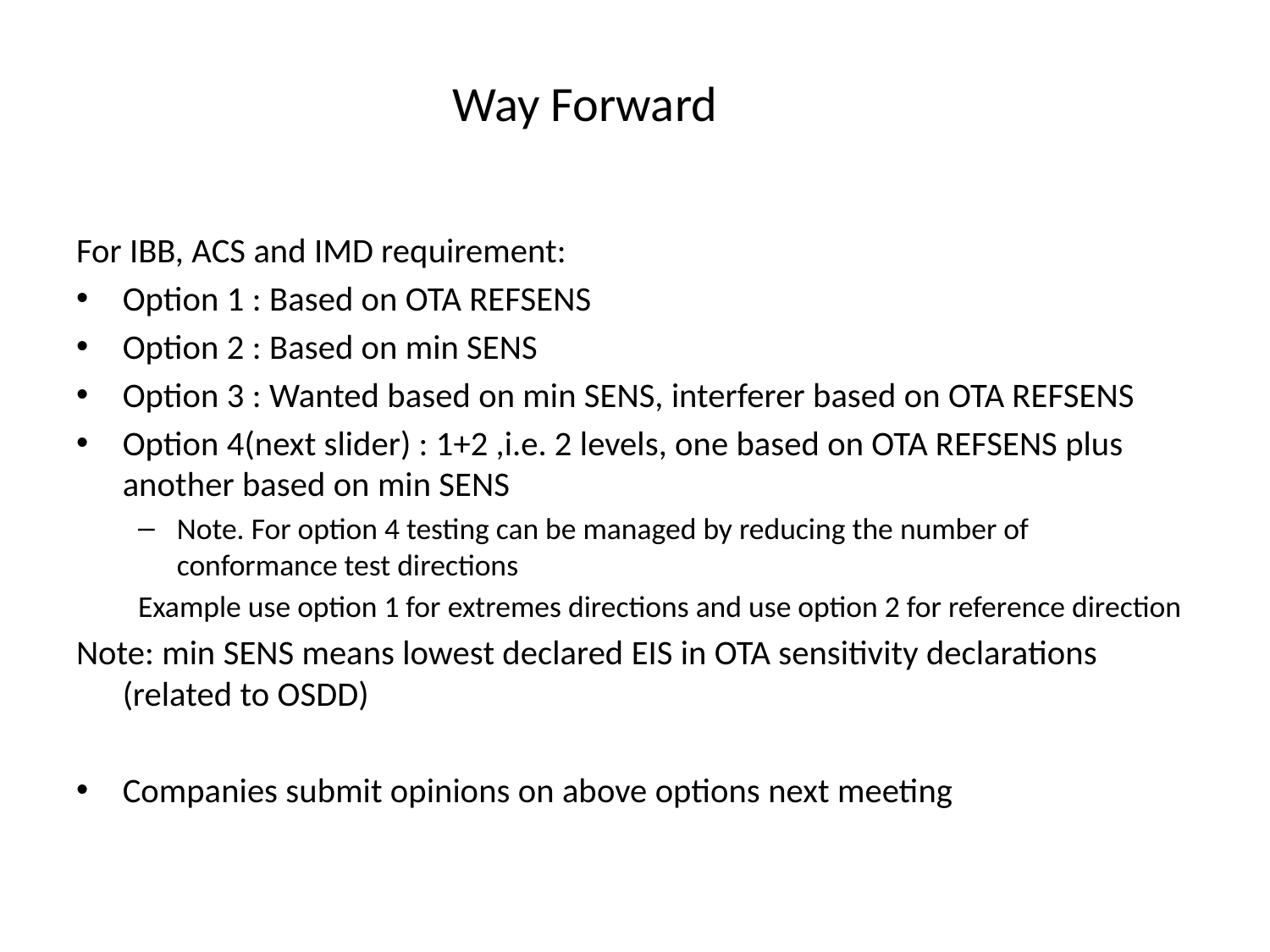

Way Forward
For IBB, ACS and IMD requirement:
Option 1 : Based on OTA REFSENS
Option 2 : Based on min SENS
Option 3 : Wanted based on min SENS, interferer based on OTA REFSENS
Option 4(next slider) : 1+2 ,i.e. 2 levels, one based on OTA REFSENS plus another based on min SENS
Note. For option 4 testing can be managed by reducing the number of conformance test directions
Example use option 1 for extremes directions and use option 2 for reference direction
Note: min SENS means lowest declared EIS in OTA sensitivity declarations  (related to OSDD)

Companies submit opinions on above options next meeting